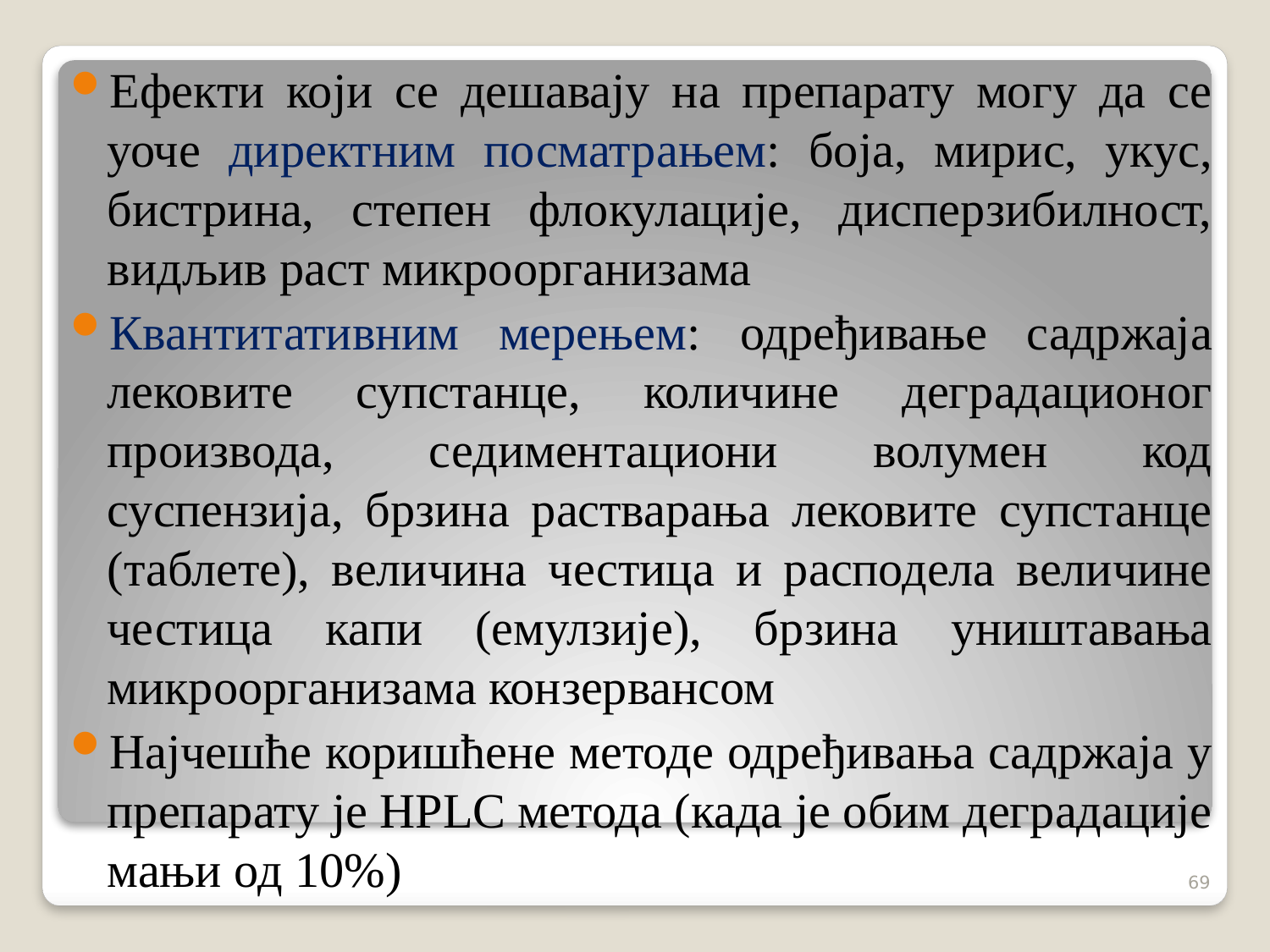

Ефекти који се дешавају на препарату могу да се уоче директним посматрањем: боја, мирис, укус, бистрина, степен флокулације, дисперзибилност, видљив раст микроорганизама
Квантитативним мерењем: одређивање садржаја лековите супстанце, количине деградационог производа, седиментациони волумен код суспензија, брзина растварања лековите супстанце (таблете), величина честица и расподела величине честица капи (емулзије), брзина уништавања микроорганизама конзервансом
Најчешће коришћене методе одређивања садржаја у препарату је HPLC метода (када је обим деградације мањи од 10%)

69